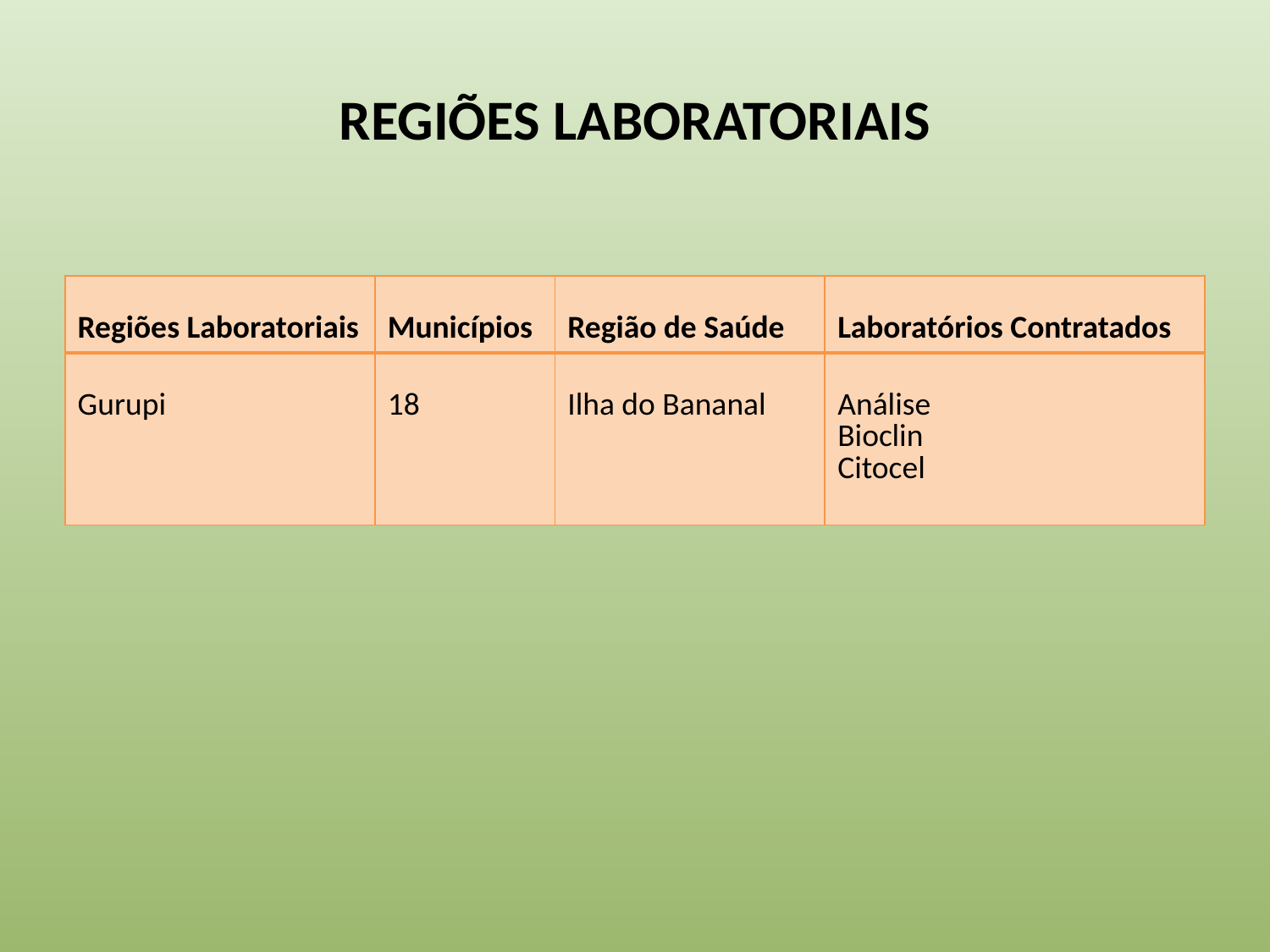

# REGIÕES LABORATORIAIS
| Regiões Laboratoriais | Municípios | Região de Saúde | Laboratórios Contratados |
| --- | --- | --- | --- |
| Gurupi | 18 | Ilha do Bananal | Análise Bioclin Citocel |